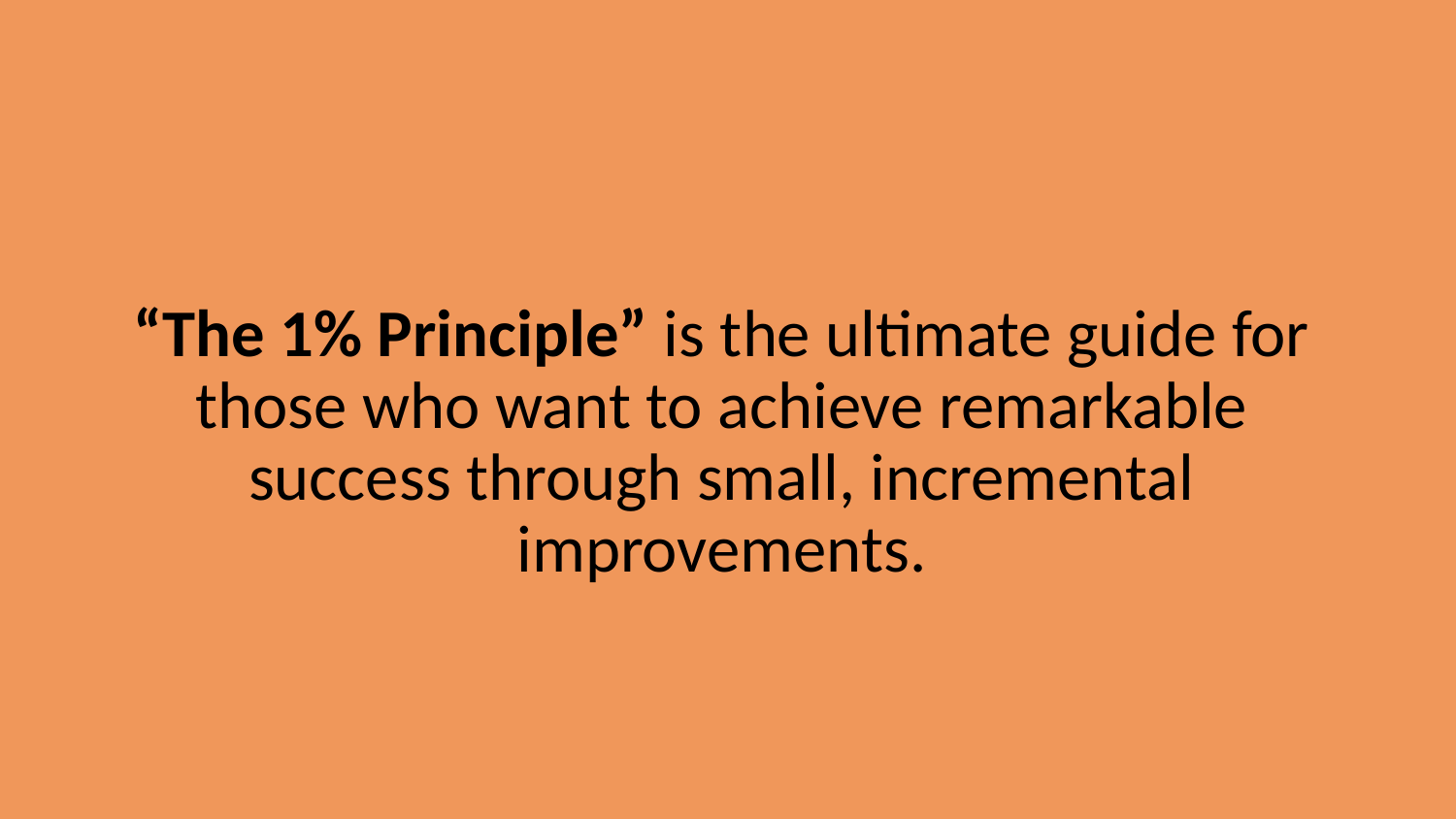

“The 1% Principle” is the ultimate guide for those who want to achieve remarkable success through small, incremental improvements.